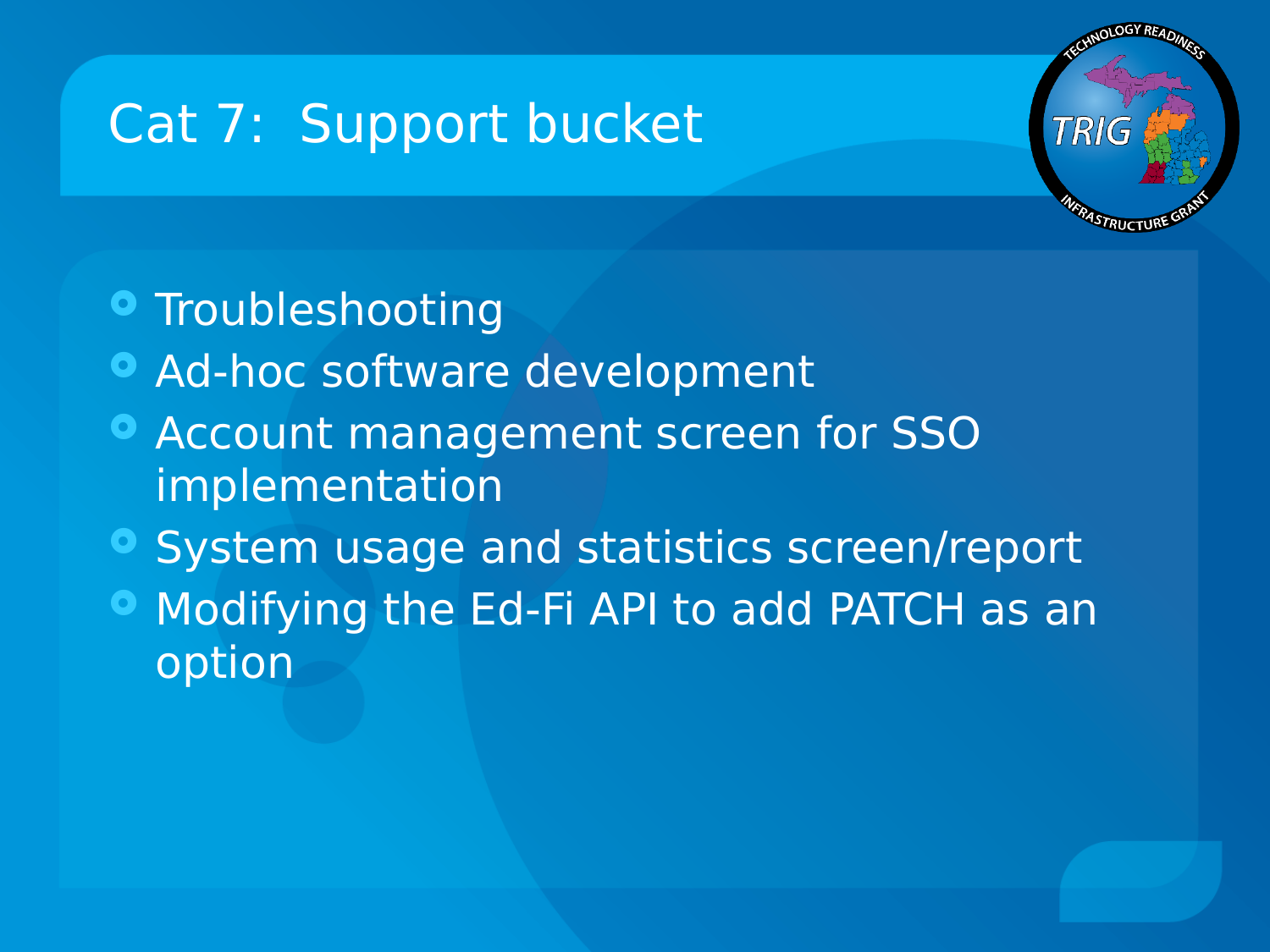

# Cat 7:  Support bucket
Troubleshooting
Ad-hoc software development
Account management screen for SSO implementation
System usage and statistics screen/report
Modifying the Ed-Fi API to add PATCH as an option